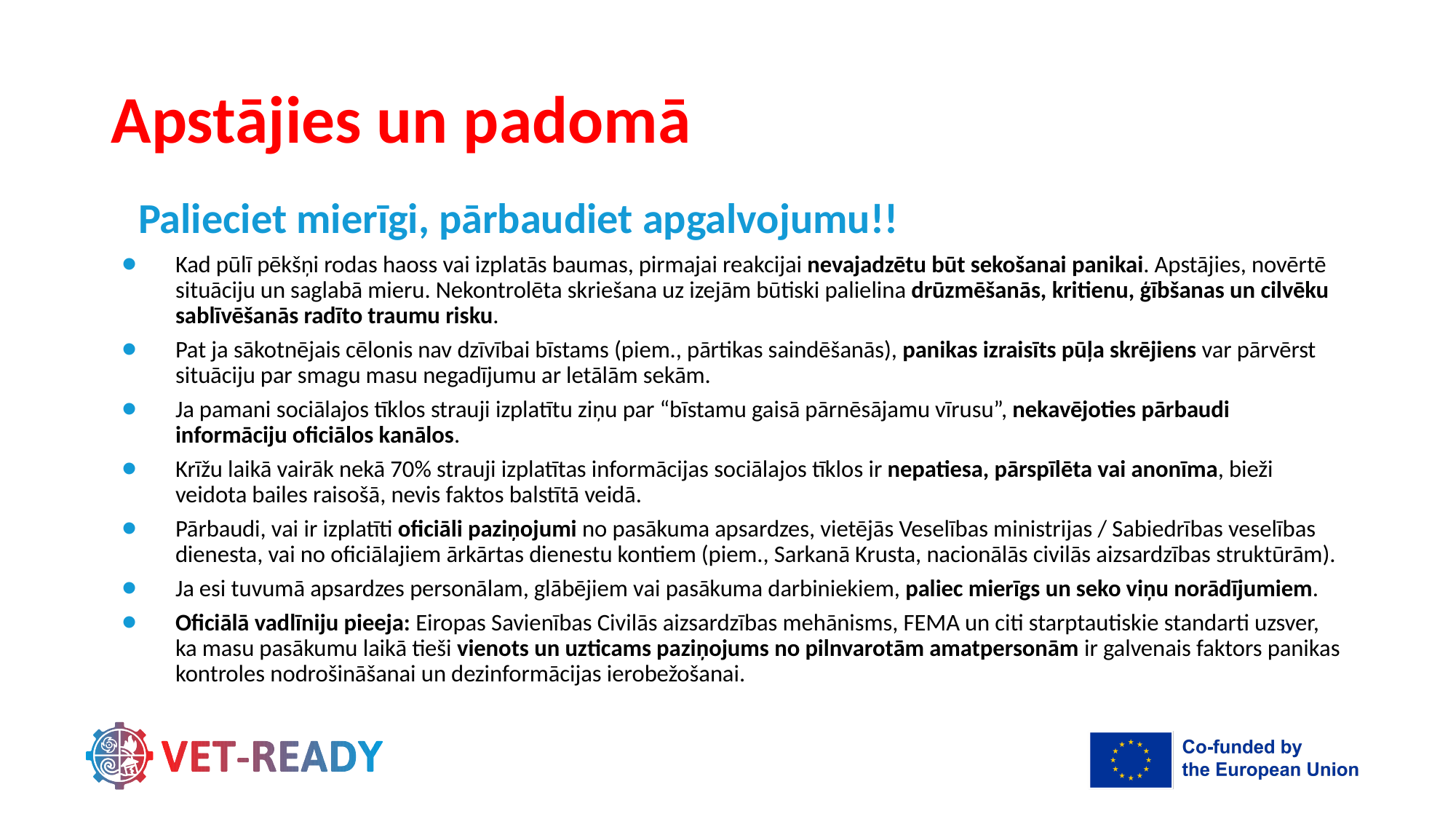

# Apstājies un padomā
Palieciet mierīgi, pārbaudiet apgalvojumu!!
Kad pūlī pēkšņi rodas haoss vai izplatās baumas, pirmajai reakcijai nevajadzētu būt sekošanai panikai. Apstājies, novērtē situāciju un saglabā mieru. Nekontrolēta skriešana uz izejām būtiski palielina drūzmēšanās, kritienu, ģībšanas un cilvēku sablīvēšanās radīto traumu risku.
Pat ja sākotnējais cēlonis nav dzīvībai bīstams (piem., pārtikas saindēšanās), panikas izraisīts pūļa skrējiens var pārvērst situāciju par smagu masu negadījumu ar letālām sekām.
Ja pamani sociālajos tīklos strauji izplatītu ziņu par “bīstamu gaisā pārnēsājamu vīrusu”, nekavējoties pārbaudi informāciju oficiālos kanālos.
Krīžu laikā vairāk nekā 70% strauji izplatītas informācijas sociālajos tīklos ir nepatiesa, pārspīlēta vai anonīma, bieži veidota bailes raisošā, nevis faktos balstītā veidā.
Pārbaudi, vai ir izplatīti oficiāli paziņojumi no pasākuma apsardzes, vietējās Veselības ministrijas / Sabiedrības veselības dienesta, vai no oficiālajiem ārkārtas dienestu kontiem (piem., Sarkanā Krusta, nacionālās civilās aizsardzības struktūrām).
Ja esi tuvumā apsardzes personālam, glābējiem vai pasākuma darbiniekiem, paliec mierīgs un seko viņu norādījumiem.
Oficiālā vadlīniju pieeja: Eiropas Savienības Civilās aizsardzības mehānisms, FEMA un citi starptautiskie standarti uzsver, ka masu pasākumu laikā tieši vienots un uzticams paziņojums no pilnvarotām amatpersonām ir galvenais faktors panikas kontroles nodrošināšanai un dezinformācijas ierobežošanai.